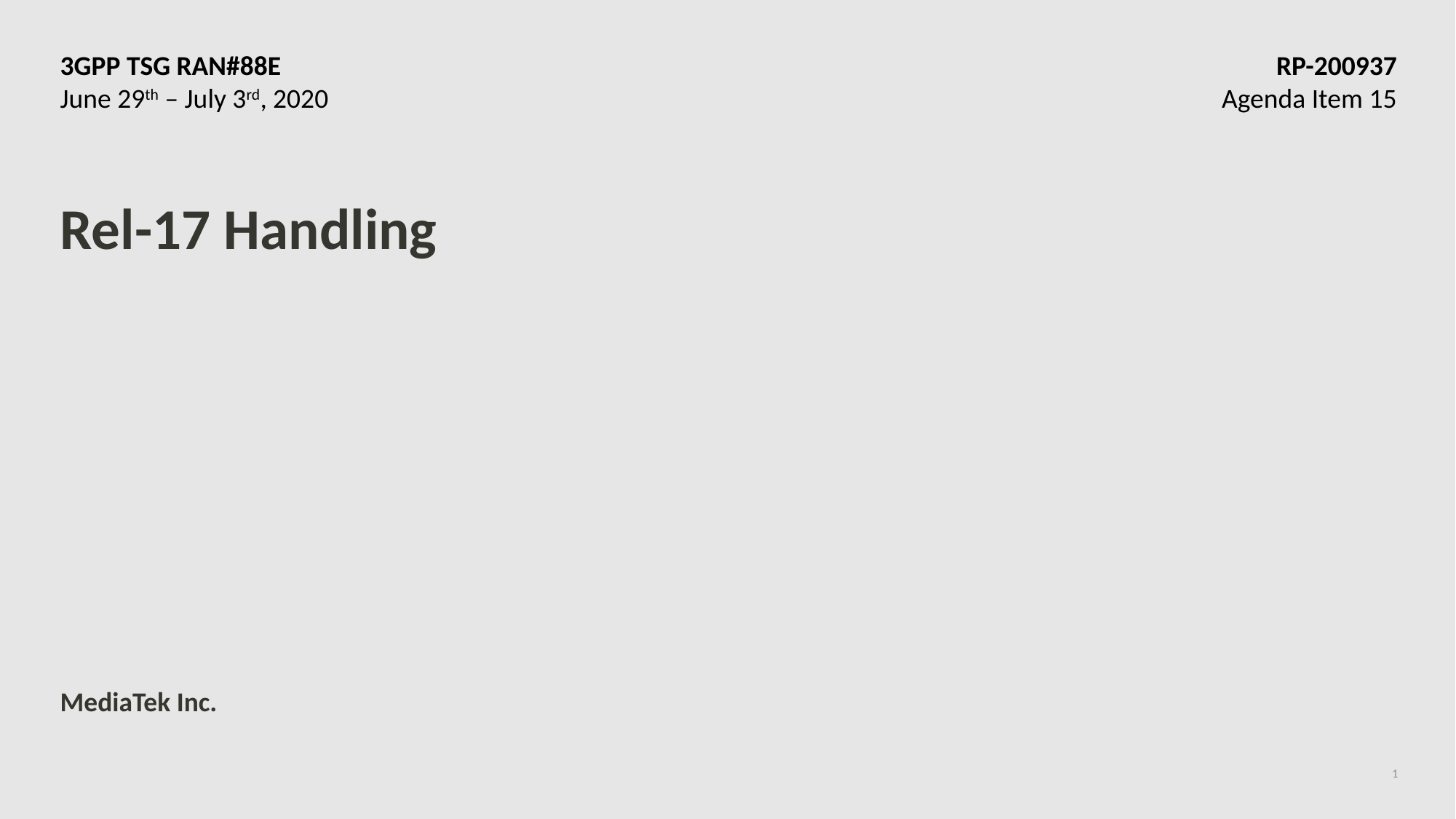

3GPP TSG RAN#88E	RP-200937
June 29th – July 3rd, 2020	Agenda Item 15
# Rel-17 Handling
MediaTek Inc.
1